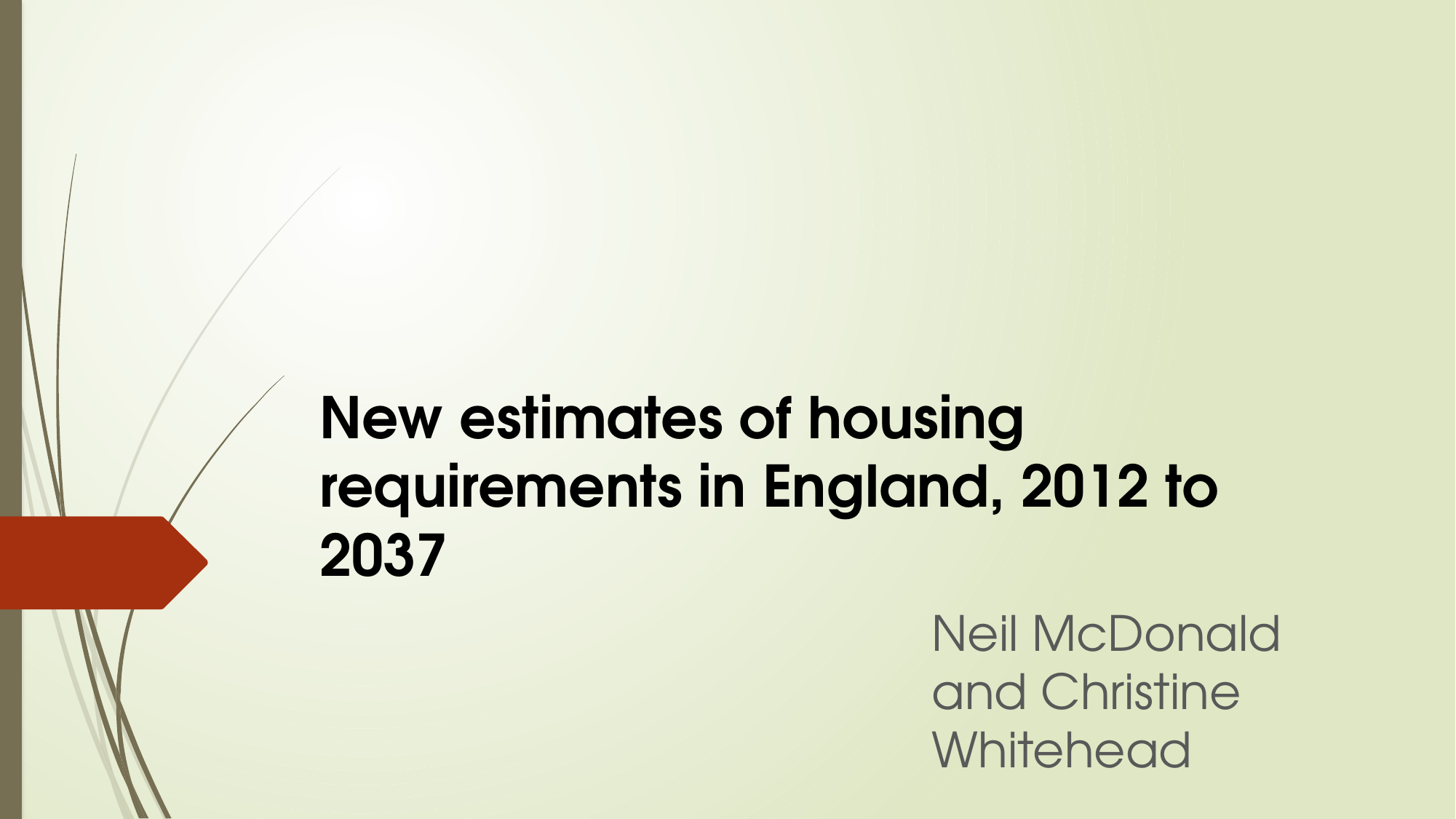

# New estimates of housing requirements in England, 2012 to 2037
Neil McDonald and Christine Whitehead